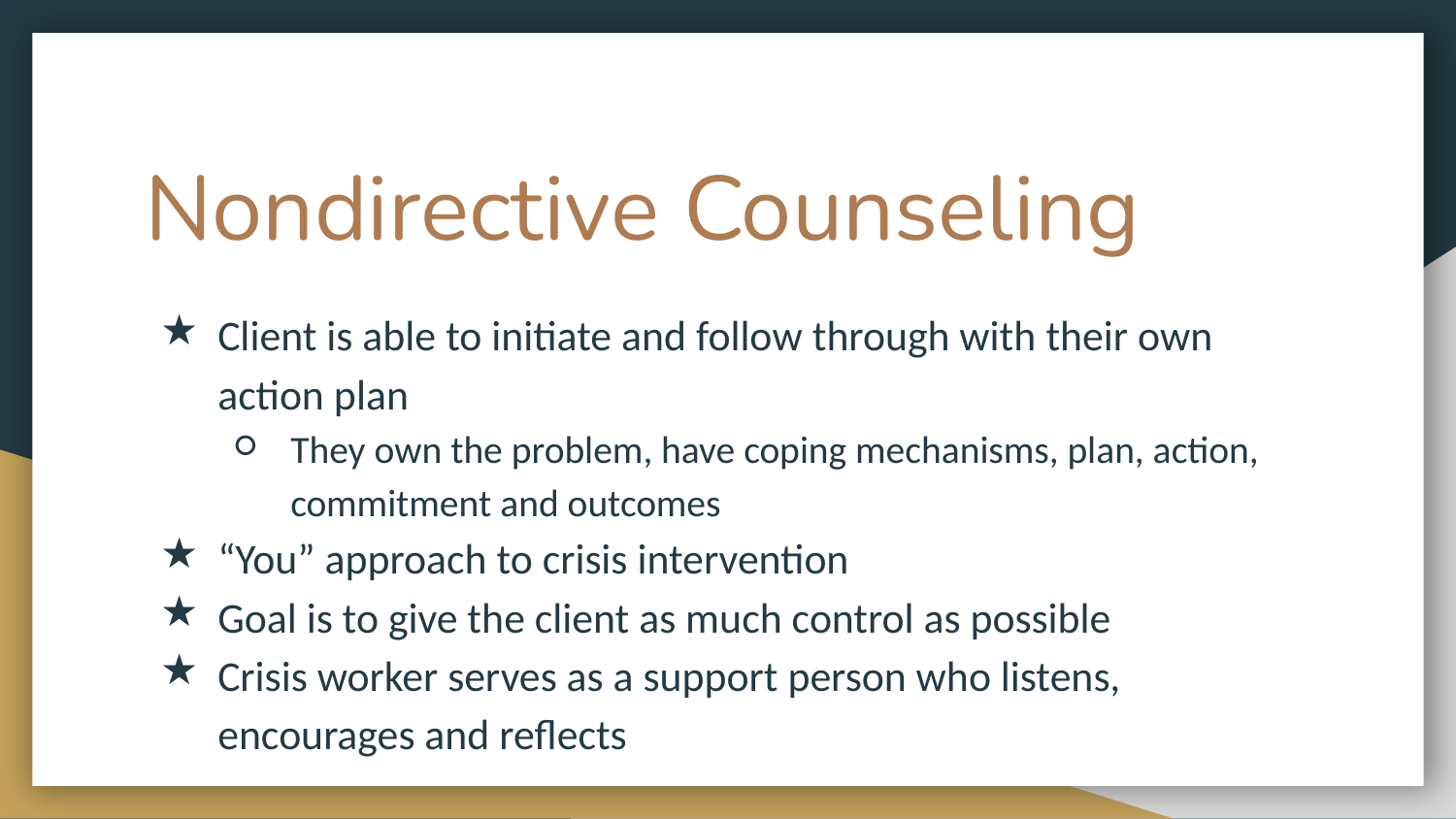

# Nondirective Counseling
Client is able to initiate and follow through with their own action plan
They own the problem, have coping mechanisms, plan, action, commitment and outcomes
“You” approach to crisis intervention
Goal is to give the client as much control as possible
Crisis worker serves as a support person who listens, encourages and reflects